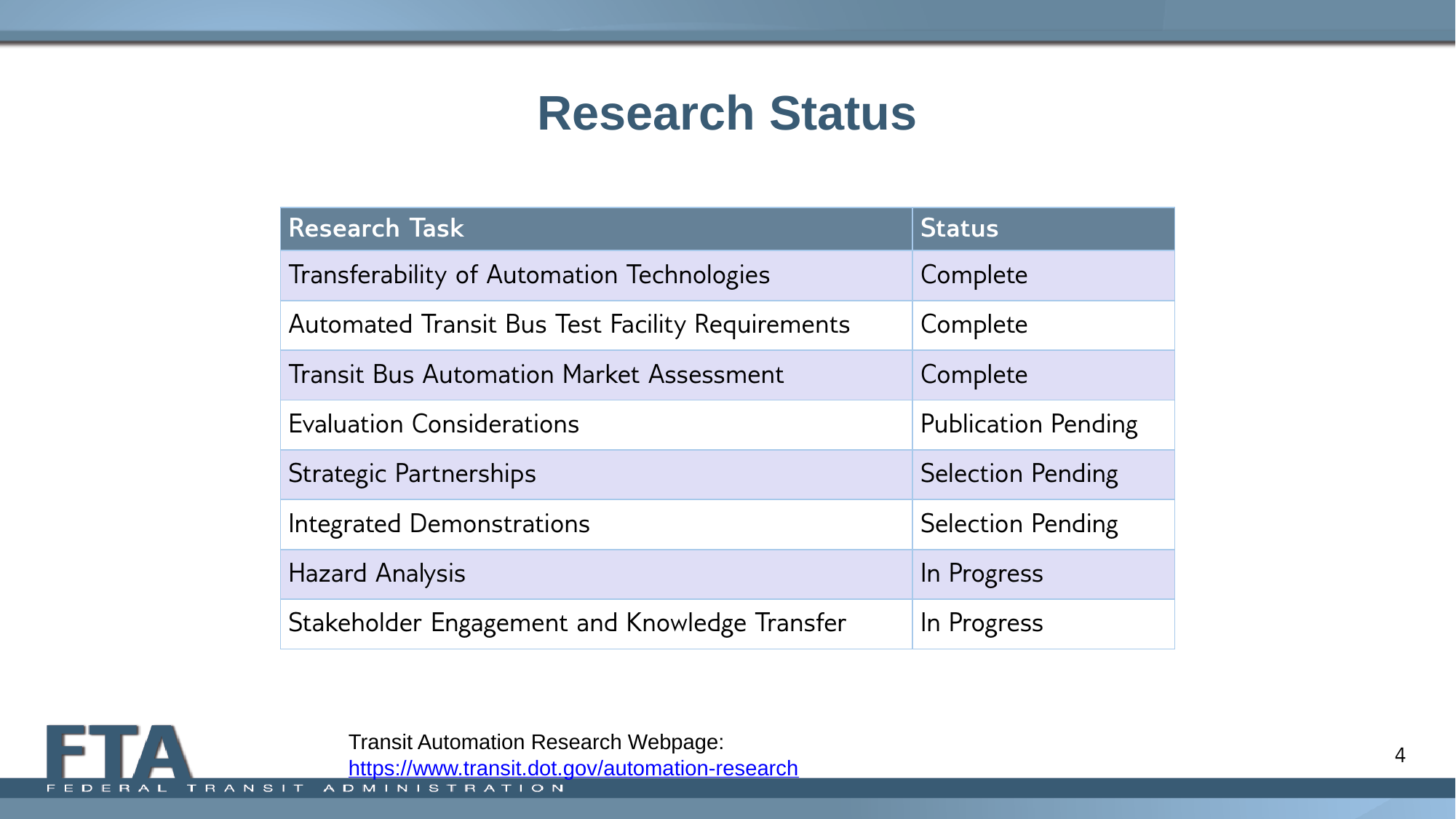

# Research Status
| Research Task | Status |
| --- | --- |
| Transferability of Automation Technologies | Complete |
| Automated Transit Bus Test Facility Requirements | Complete |
| Transit Bus Automation Market Assessment | Complete |
| Evaluation Considerations | Publication Pending |
| Strategic Partnerships | Selection Pending |
| Integrated Demonstrations | Selection Pending |
| Hazard Analysis | In Progress |
| Stakeholder Engagement and Knowledge Transfer | In Progress |
Transit Automation Research Webpage: https://www.transit.dot.gov/automation-research